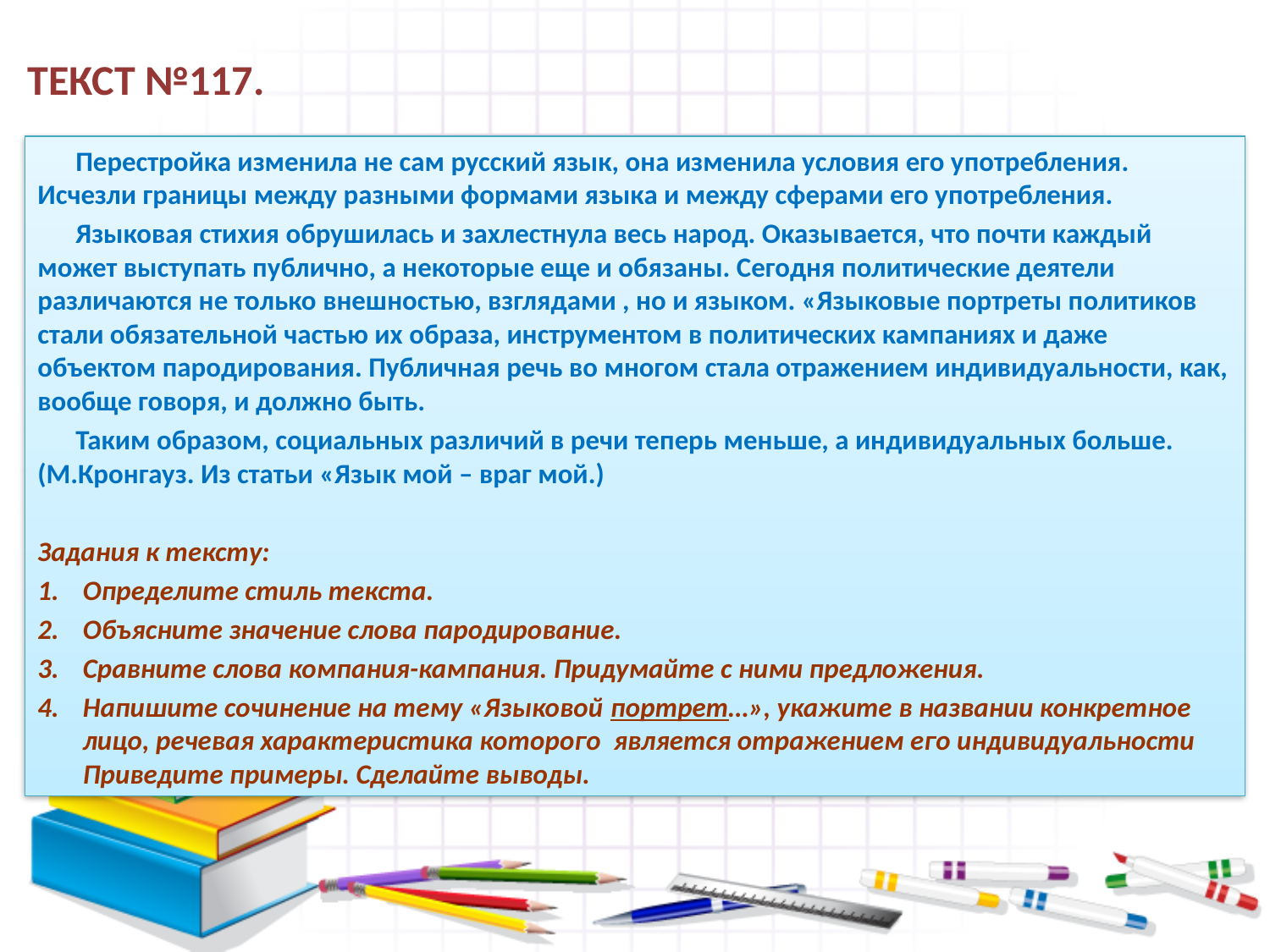

# Текст №117.
      Перестройка изменила не сам русский язык, она изменила условия его употребления. Исчезли границы между разными формами языка и между сферами его употребления.
      Языковая стихия обрушилась и захлестнула весь народ. Оказывается, что почти каждый может выступать публично, а некоторые еще и обязаны. Сегодня политические деятели различаются не только внешностью, взглядами , но и языком. «Языковые портреты политиков стали обязательной частью их образа, инструментом в политических кампаниях и даже объектом пародирования. Публичная речь во многом стала отражением индивидуальности, как, вообще говоря, и должно быть.
      Таким образом, социальных различий в речи теперь меньше, а индивидуальных больше. (М.Кронгауз. Из статьи «Язык мой – враг мой.)

Задания к тексту:
Определите стиль текста.
Объясните значение слова пародирование.
Сравните слова компания-кампания. Придумайте с ними предложения.
Напишите сочинение на тему «Языковой портрет…», укажите в названии конкретное лицо, речевая характеристика которого  является отражением его индивидуальности Приведите примеры. Сделайте выводы.